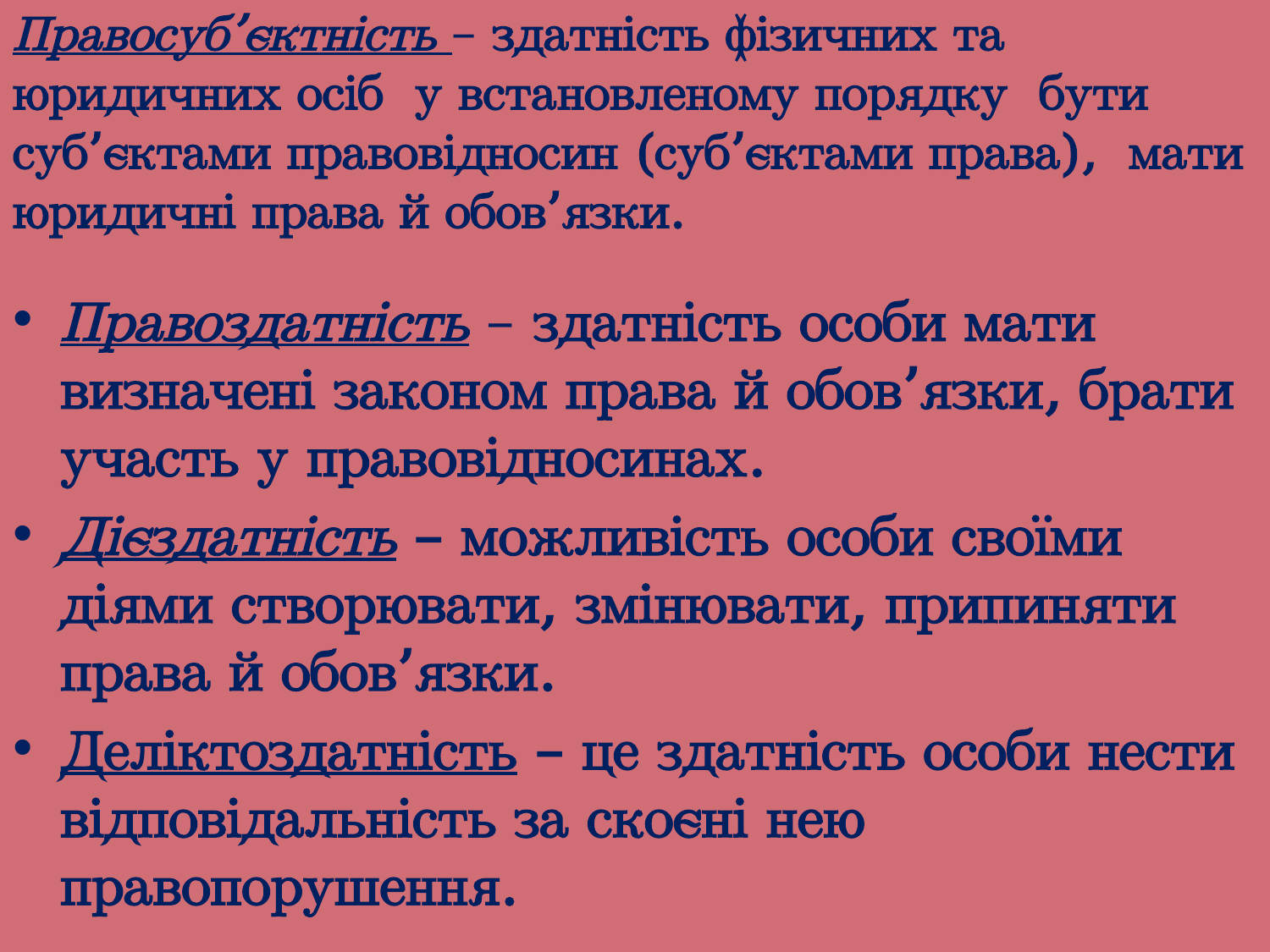

# Правосуб’єктність – здатність фізичних та юридичних осіб  у встановленому порядку  бути  суб’єктами правовідносин (суб’єктами права),  мати юридичні права й обов’язки.
Правоздатність – здатність особи мати визначені законом права й обов’язки, брати участь у правовідносинах.
Дієздатність – можливість особи своїми діями створювати, змінювати, припиняти права й обов’язки.
Деліктоздатність – це здатність особи нести відповідальність за скоєні нею правопорушення.